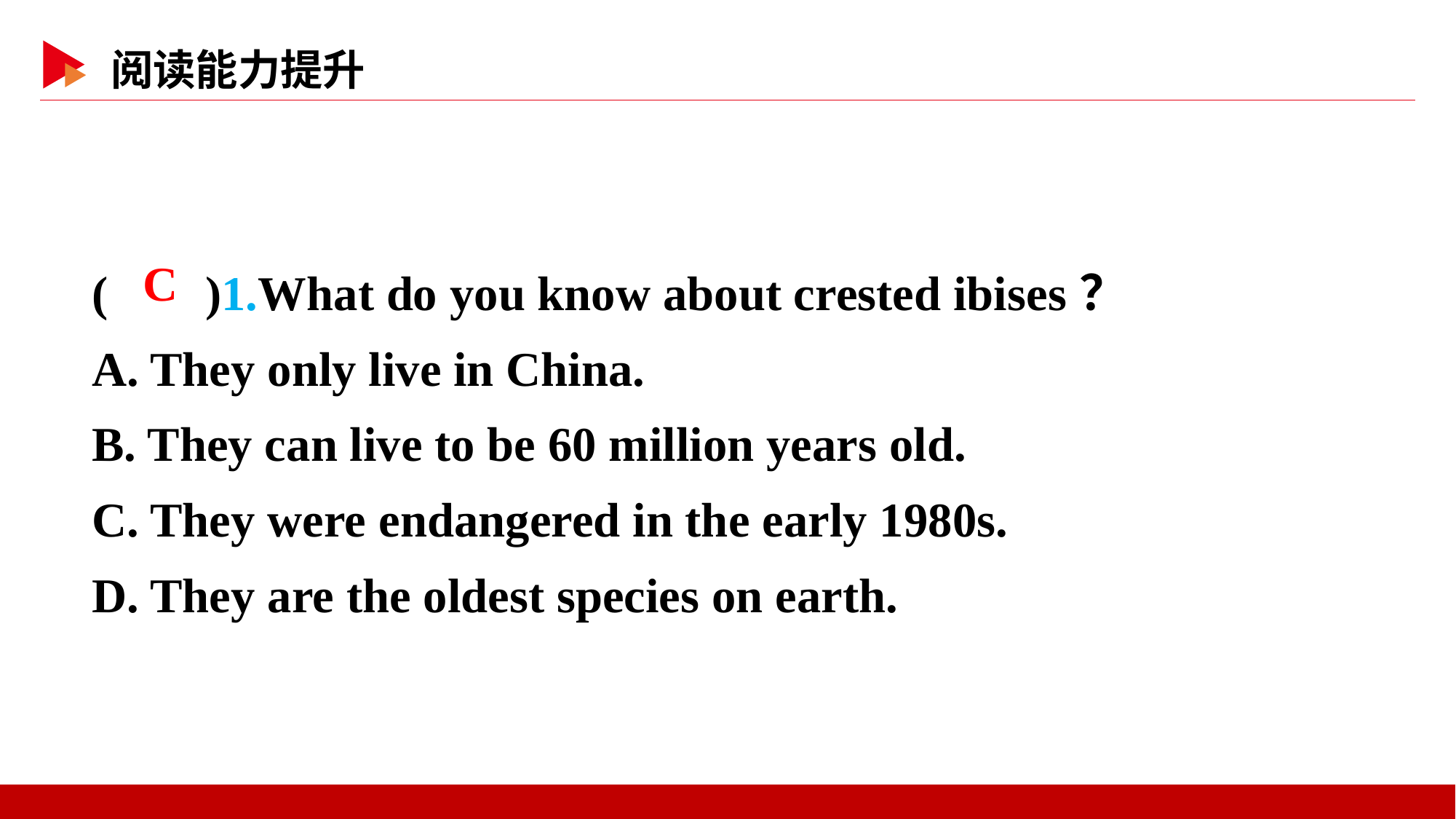

(        )1.What do you know about crested ibises？
A. They only live in China.
B. They can live to be 60 million years old.
C. They were endangered in the early 1980s.
D. They are the oldest species on earth.
   C